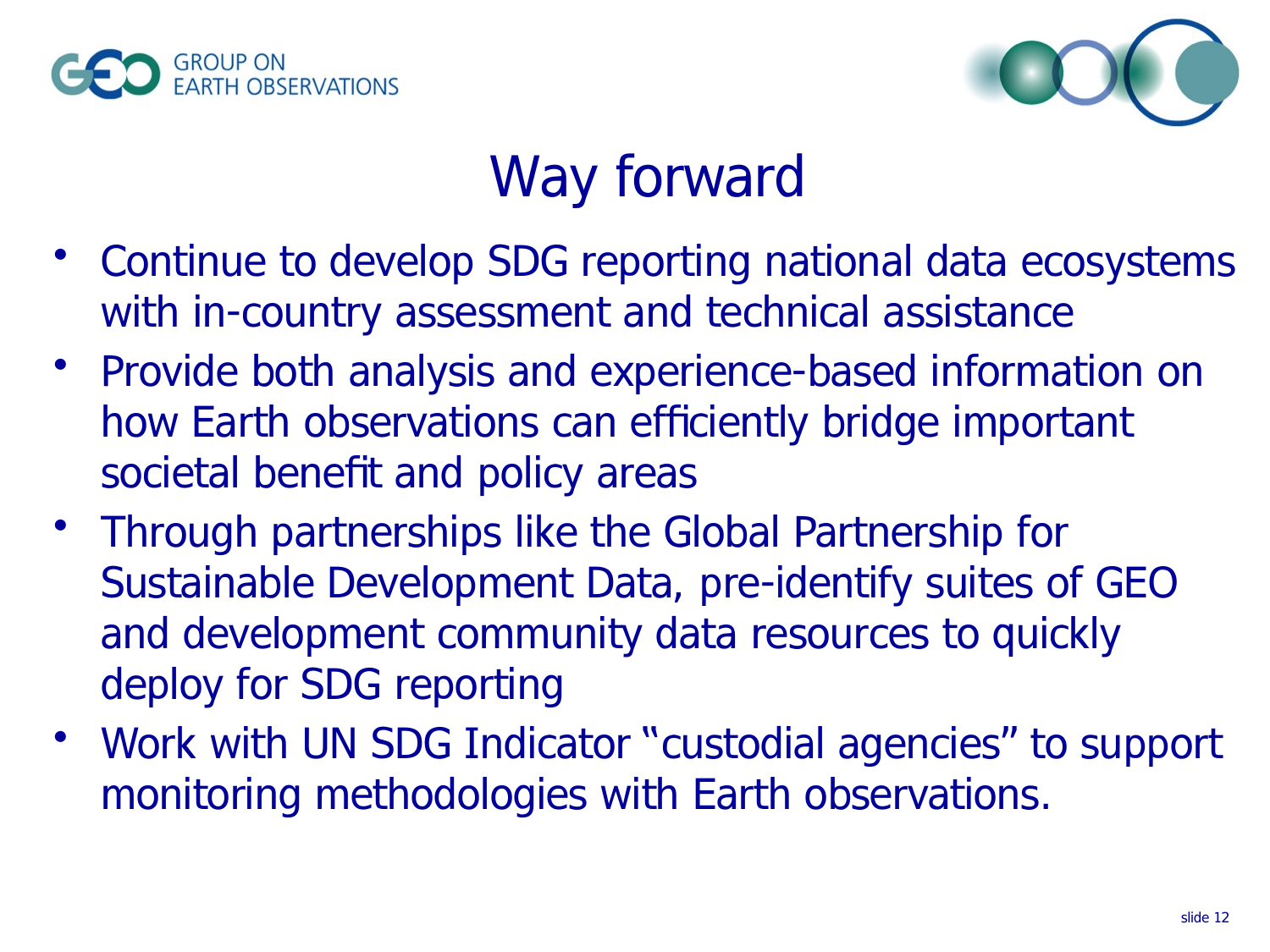

# Way forward
Continue to develop SDG reporting national data ecosystems with in-country assessment and technical assistance
Provide both analysis and experience-based information on how Earth observations can efficiently bridge important societal benefit and policy areas
Through partnerships like the Global Partnership for Sustainable Development Data, pre-identify suites of GEO and development community data resources to quickly deploy for SDG reporting
Work with UN SDG Indicator “custodial agencies” to support monitoring methodologies with Earth observations.
slide 12